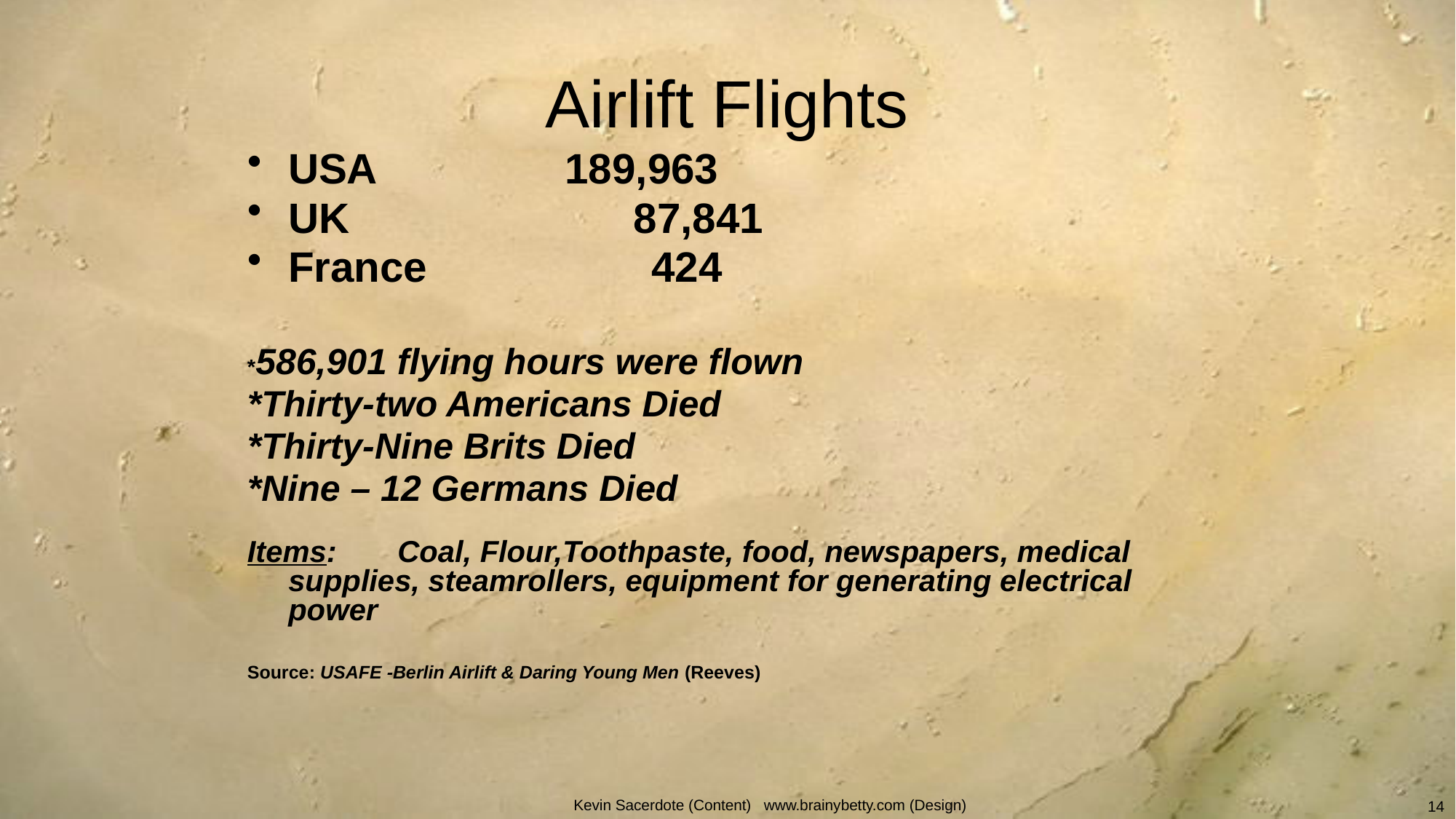

# Airlift Flights
USA                189,963
UK	                    87,841
France                   424

*586,901 flying hours were flown
*Thirty-two Americans Died
*Thirty-Nine Brits Died
*Nine – 12 Germans Died

Items:  	Coal, Flour,Toothpaste, food, newspapers, medical supplies, steamrollers, equipment for generating electrical power

Source: USAFE -Berlin Airlift & Daring Young Men (Reeves)

|  |  |  |  |  |  |
| --- | --- | --- | --- | --- | --- |
Kevin Sacerdote (Content)   www.brainybetty.com (Design)
14